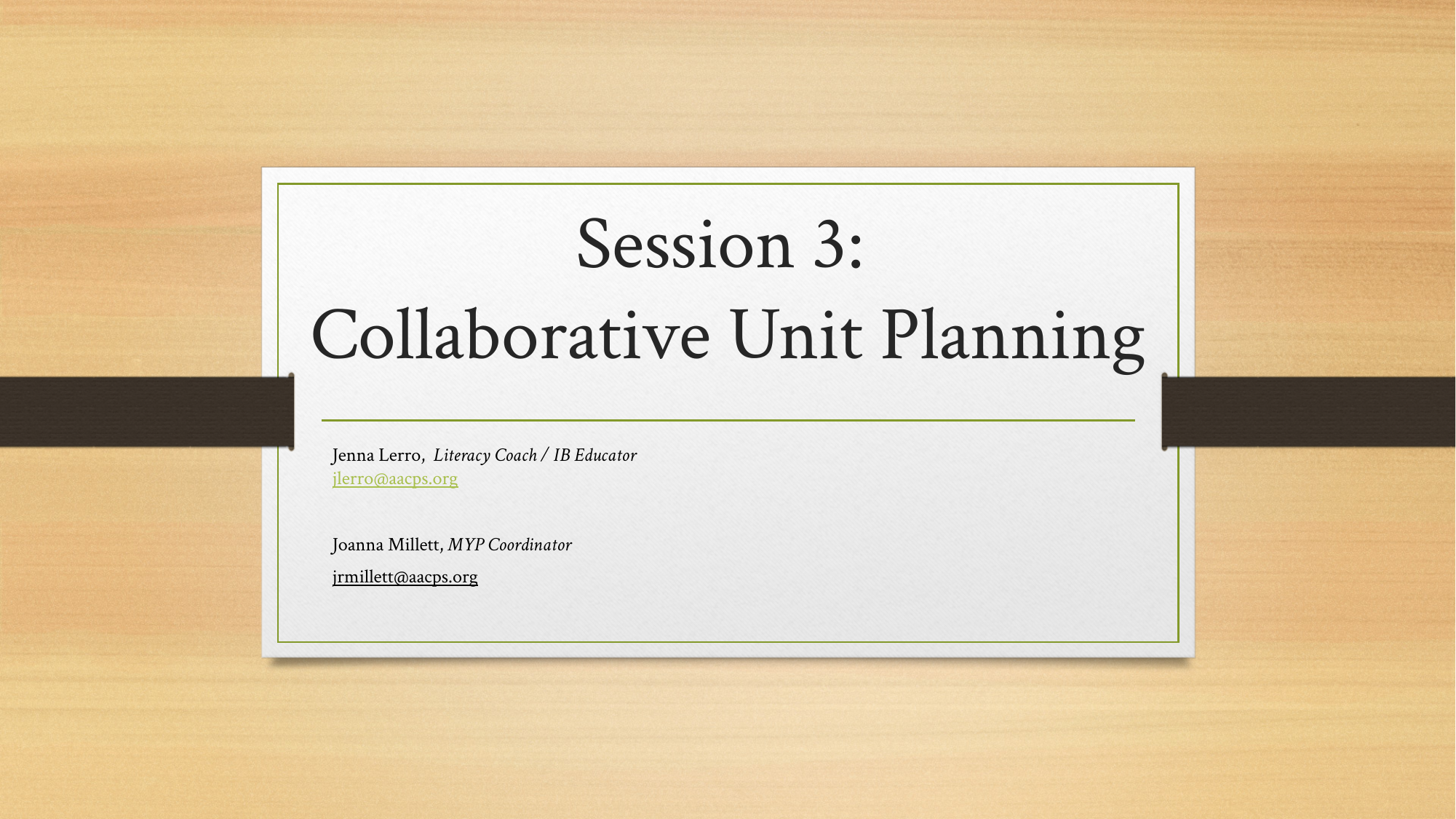

# Session 3: Collaborative Unit Planning
Jenna Lerro,  Literacy Coach / IB Educator
jlerro@aacps.org

Joanna Millett, MYP Coordinator
jrmillett@aacps.org